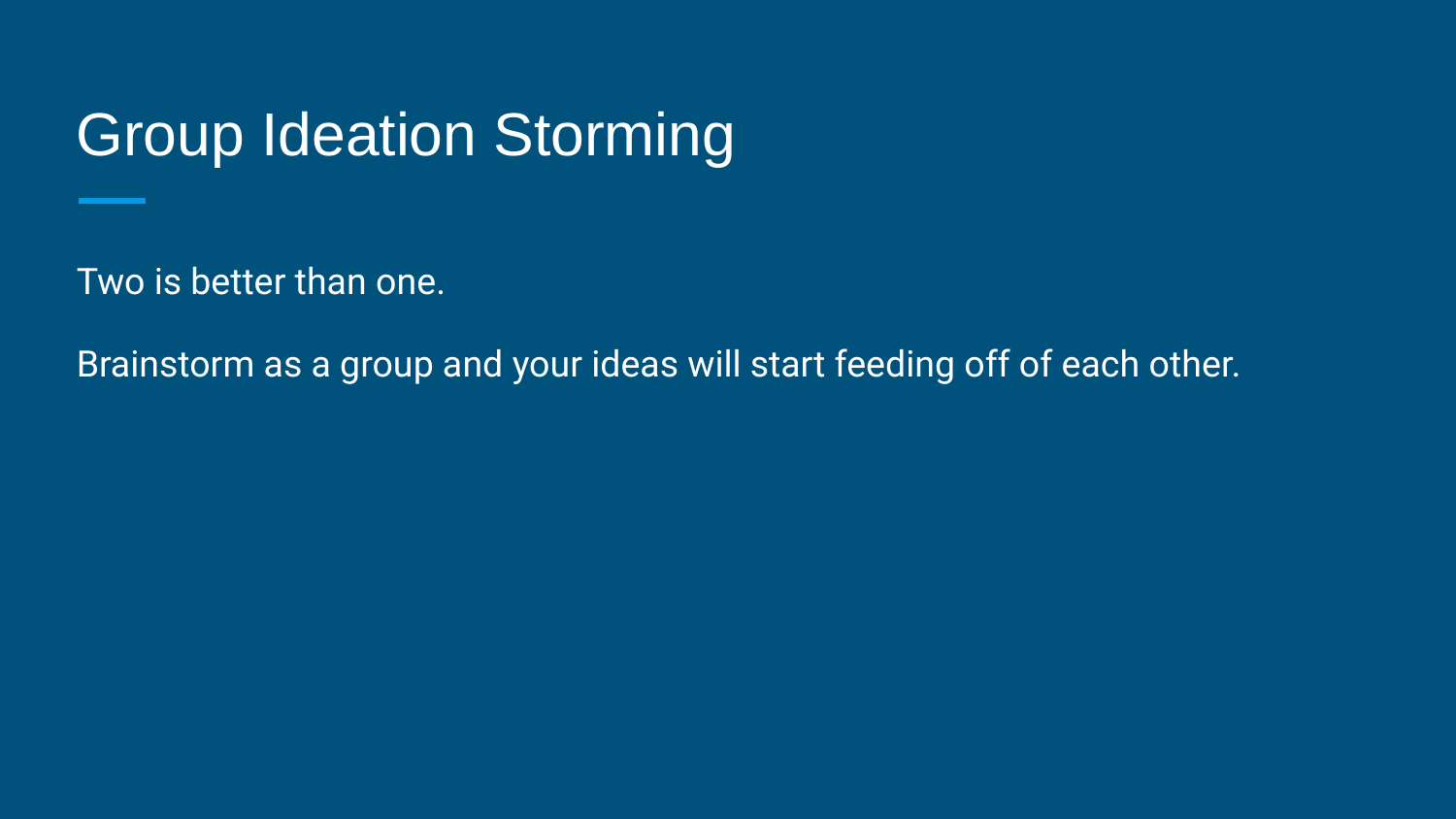

# Group Ideation Storming
Two is better than one.
Brainstorm as a group and your ideas will start feeding off of each other.